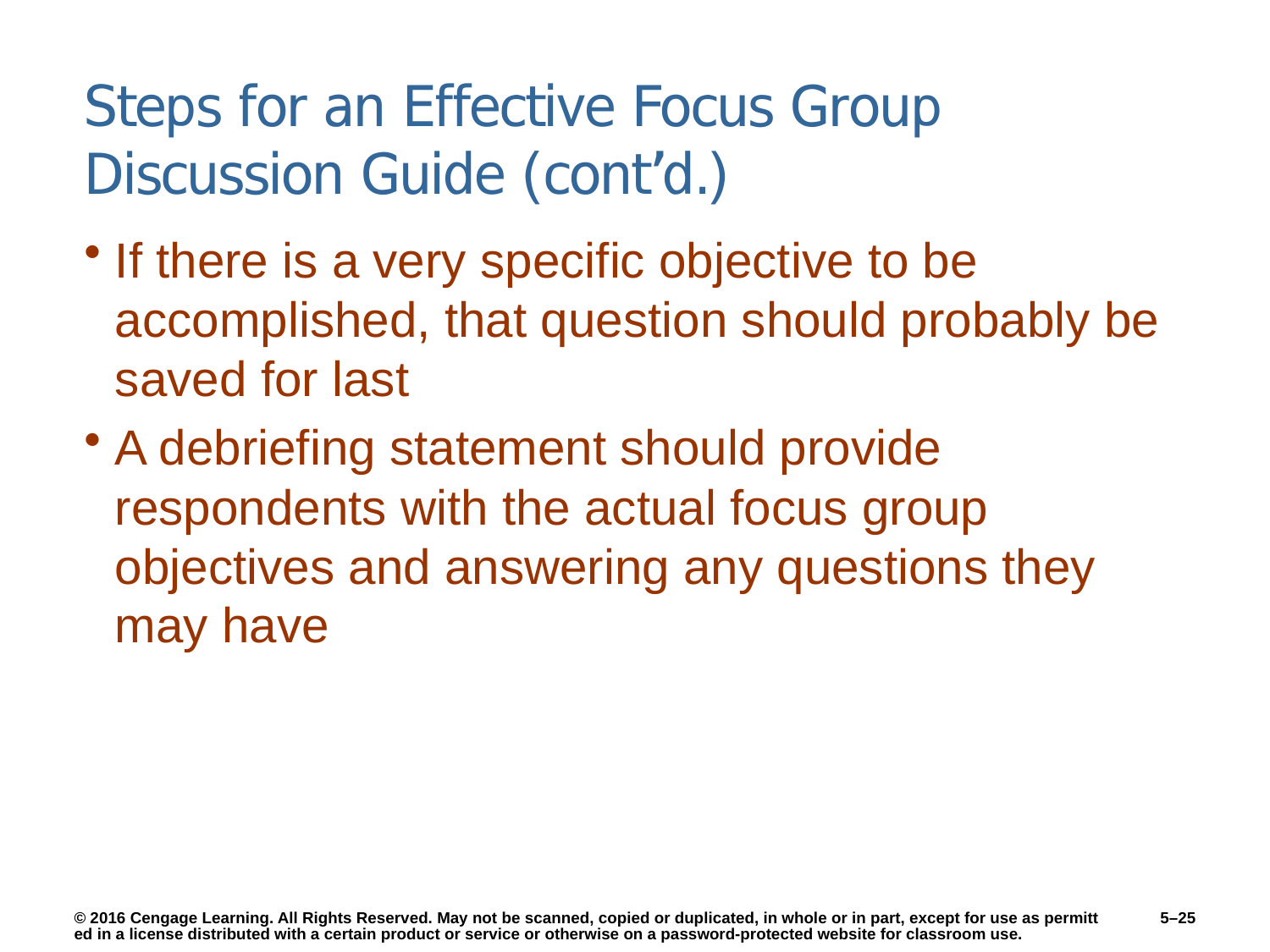

# Steps for an Effective Focus Group Discussion Guide (cont’d.)
If there is a very specific objective to be accomplished, that question should probably be saved for last
A debriefing statement should provide respondents with the actual focus group objectives and answering any questions they may have
5–25
© 2016 Cengage Learning. All Rights Reserved. May not be scanned, copied or duplicated, in whole or in part, except for use as permitted in a license distributed with a certain product or service or otherwise on a password-protected website for classroom use.